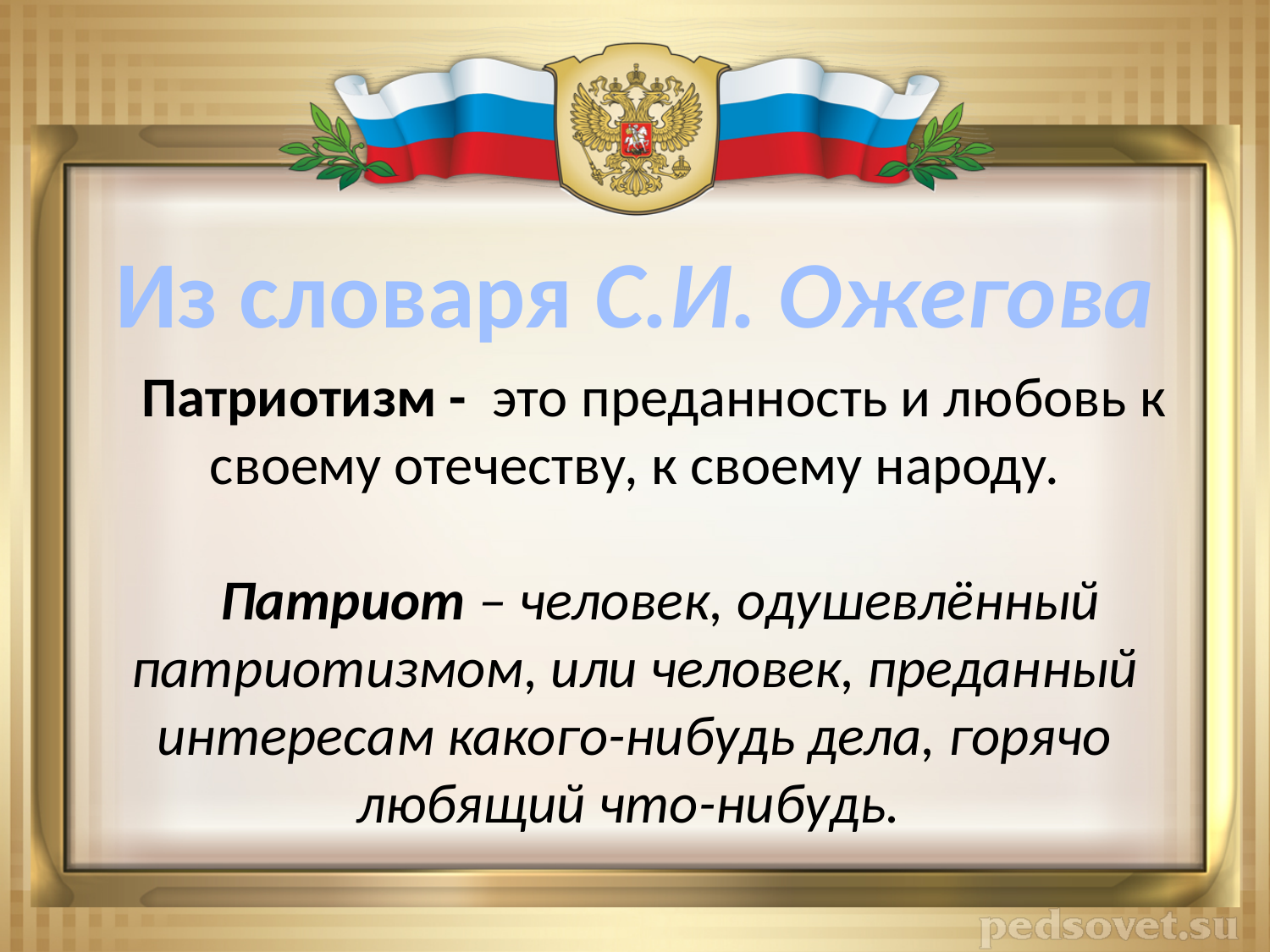

#

Из словаря С.И. Ожегова
   Патриотизм -  это преданность и любовь к своему отечеству, к своему народу.

    Патриот – человек, одушевлённый патриотизмом, или человек, преданный интересам какого-нибудь дела, горячо любящий что-нибудь.